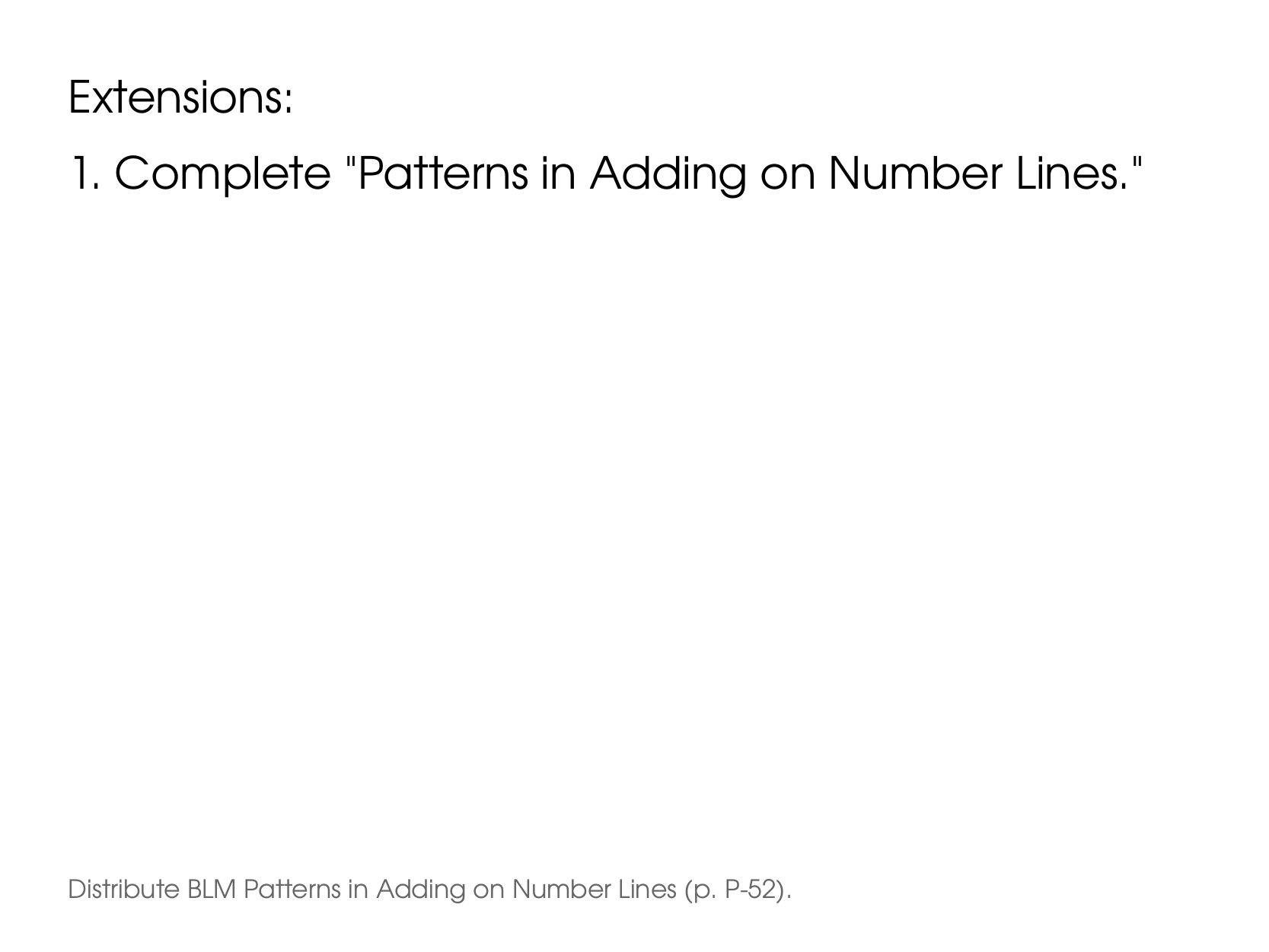

Extensions:
1. Complete "Patterns in Adding on Number Lines."
Distribute BLM Patterns in Adding on Number Lines (p. P-52).